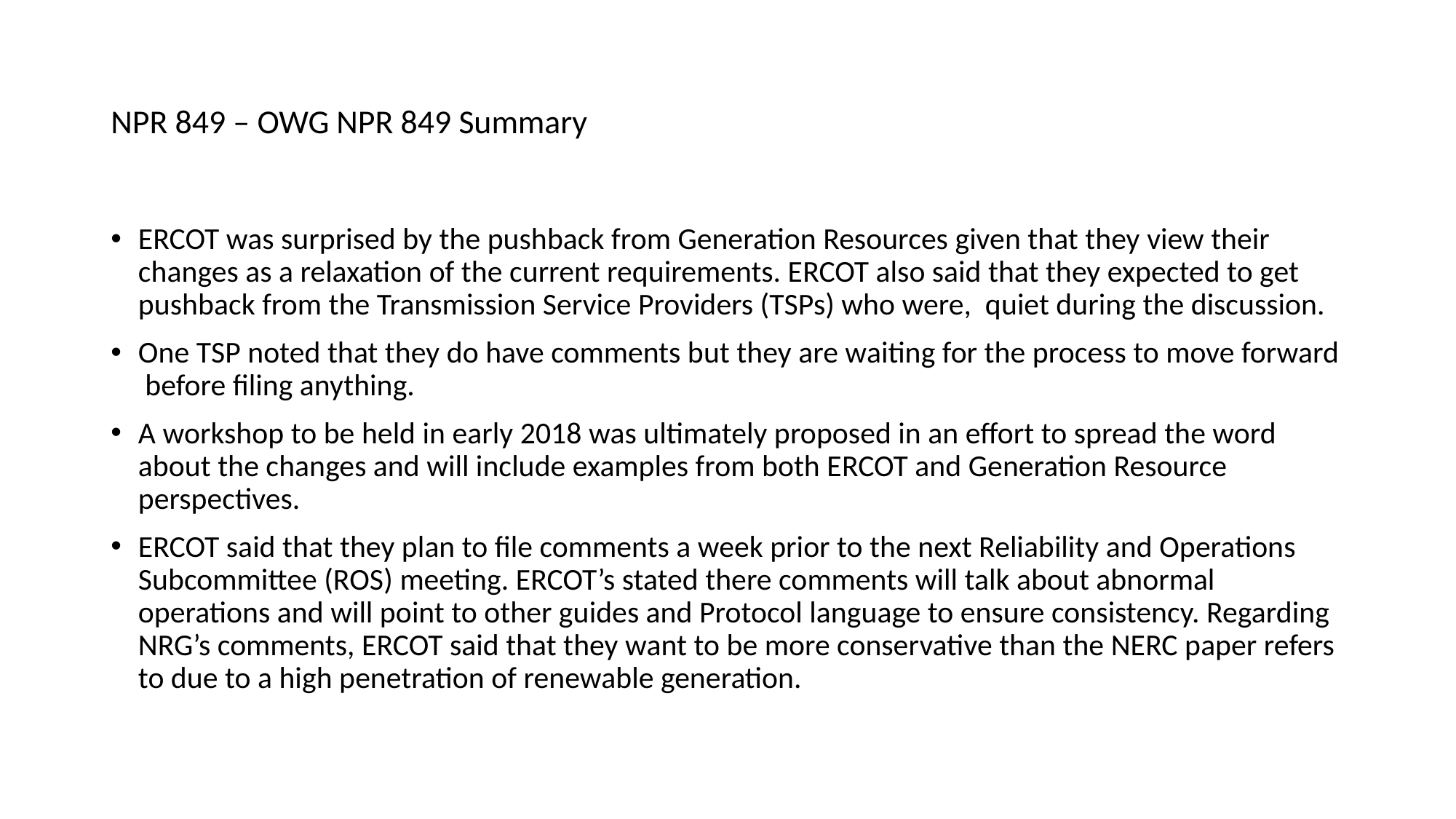

# NPR 849 – OWG NPR 849 Summary
ERCOT was surprised by the pushback from Generation Resources given that they view their changes as a relaxation of the current requirements. ERCOT also said that they expected to get pushback from the Transmission Service Providers (TSPs) who were,  quiet during the discussion.
One TSP noted that they do have comments but they are waiting for the process to move forward  before filing anything.
A workshop to be held in early 2018 was ultimately proposed in an effort to spread the word about the changes and will include examples from both ERCOT and Generation Resource perspectives.
ERCOT said that they plan to file comments a week prior to the next Reliability and Operations Subcommittee (ROS) meeting. ERCOT’s stated there comments will talk about abnormal operations and will point to other guides and Protocol language to ensure consistency. Regarding NRG’s comments, ERCOT said that they want to be more conservative than the NERC paper refers to due to a high penetration of renewable generation.